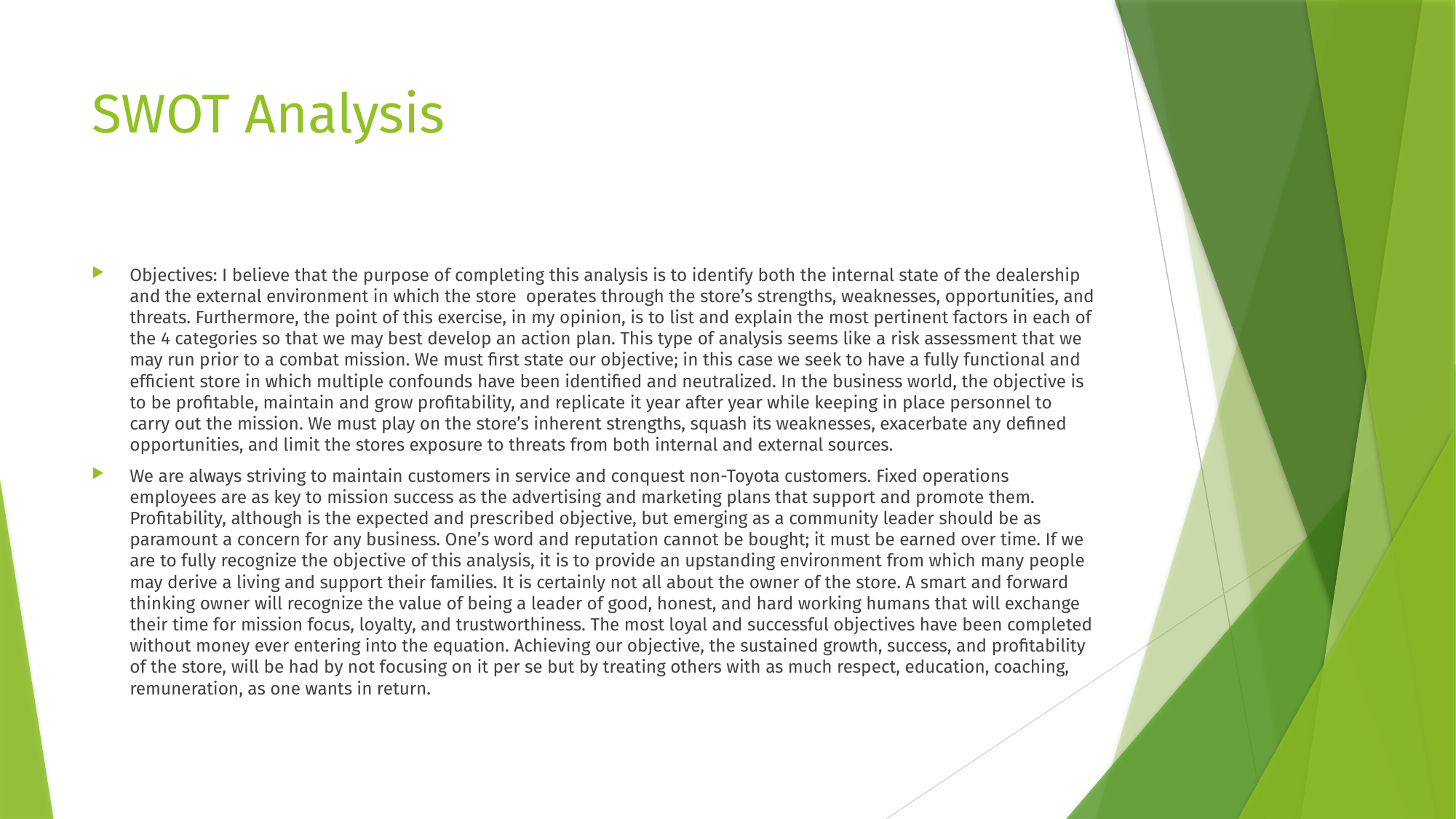

# SWOT Analysis
Objectives: I believe that the purpose of completing this analysis is to identify both the internal state of the dealership and the external environment in which the store  operates through the store’s strengths, weaknesses, opportunities, and threats. Furthermore, the point of this exercise, in my opinion, is to list and explain the most pertinent factors in each of the 4 categories so that we may best develop an action plan. This type of analysis seems like a risk assessment that we may run prior to a combat mission. We must first state our objective; in this case we seek to have a fully functional and efficient store in which multiple confounds have been identified and neutralized. In the business world, the objective is to be profitable, maintain and grow profitability, and replicate it year after year while keeping in place personnel to carry out the mission. We must play on the store’s inherent strengths, squash its weaknesses, exacerbate any defined opportunities, and limit the stores exposure to threats from both internal and external sources.
We are always striving to maintain customers in service and conquest non-Toyota customers. Fixed operations employees are as key to mission success as the advertising and marketing plans that support and promote them. Profitability, although is the expected and prescribed objective, but emerging as a community leader should be as paramount a concern for any business. One’s word and reputation cannot be bought; it must be earned over time. If we are to fully recognize the objective of this analysis, it is to provide an upstanding environment from which many people may derive a living and support their families. It is certainly not all about the owner of the store. A smart and forward thinking owner will recognize the value of being a leader of good, honest, and hard working humans that will exchange their time for mission focus, loyalty, and trustworthiness. The most loyal and successful objectives have been completed without money ever entering into the equation. Achieving our objective, the sustained growth, success, and profitability of the store, will be had by not focusing on it per se but by treating others with as much respect, education, coaching, remuneration, as one wants in return.